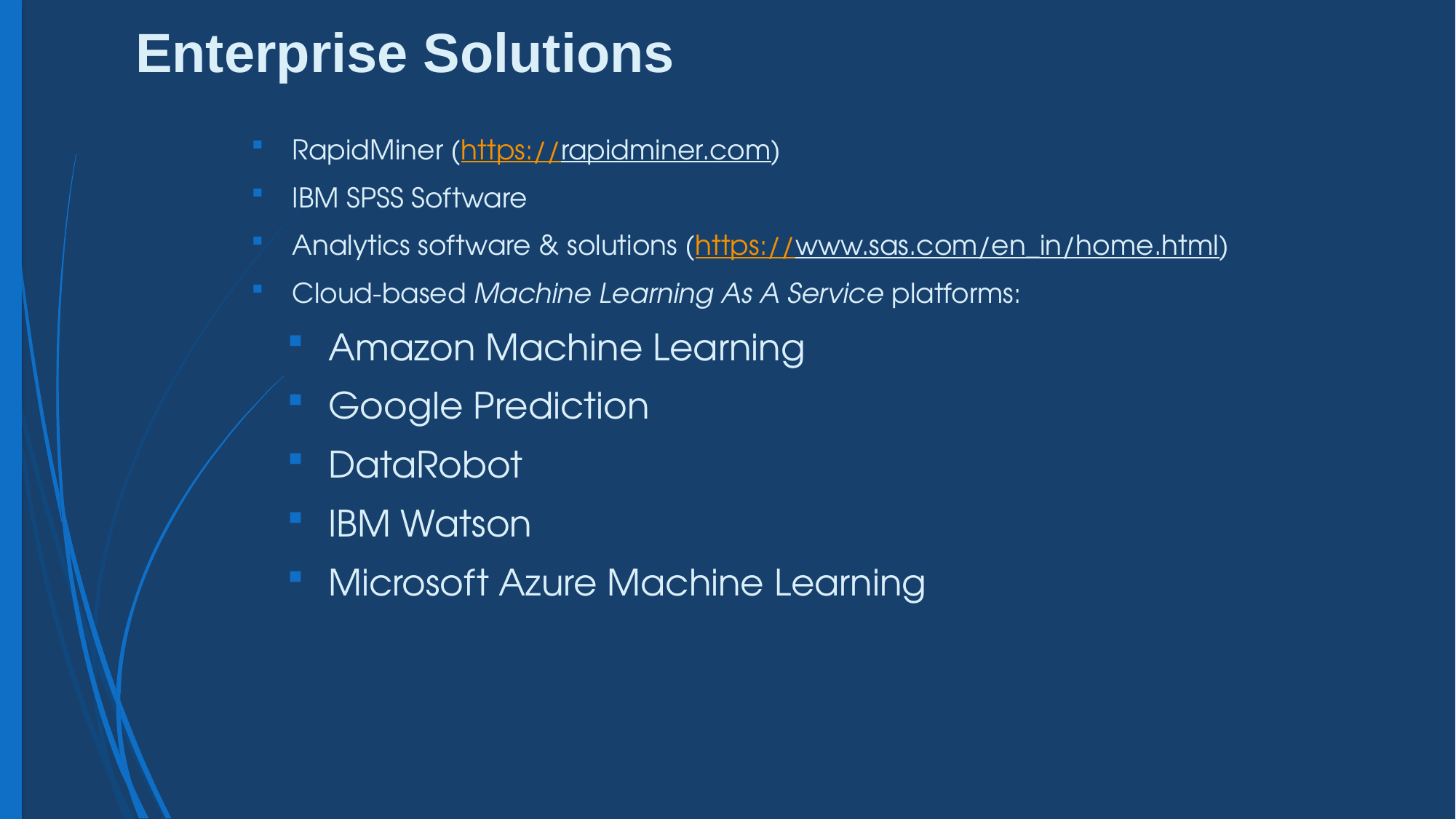

# Enterprise Solutions
RapidMiner (https://rapidminer.com)
IBM SPSS Software
Analytics software & solutions (https://www.sas.com/en_in/home.html)
Cloud-based Machine Learning As A Service platforms:
Amazon Machine Learning
Google Prediction
DataRobot
IBM Watson
Microsoft Azure Machine Learning